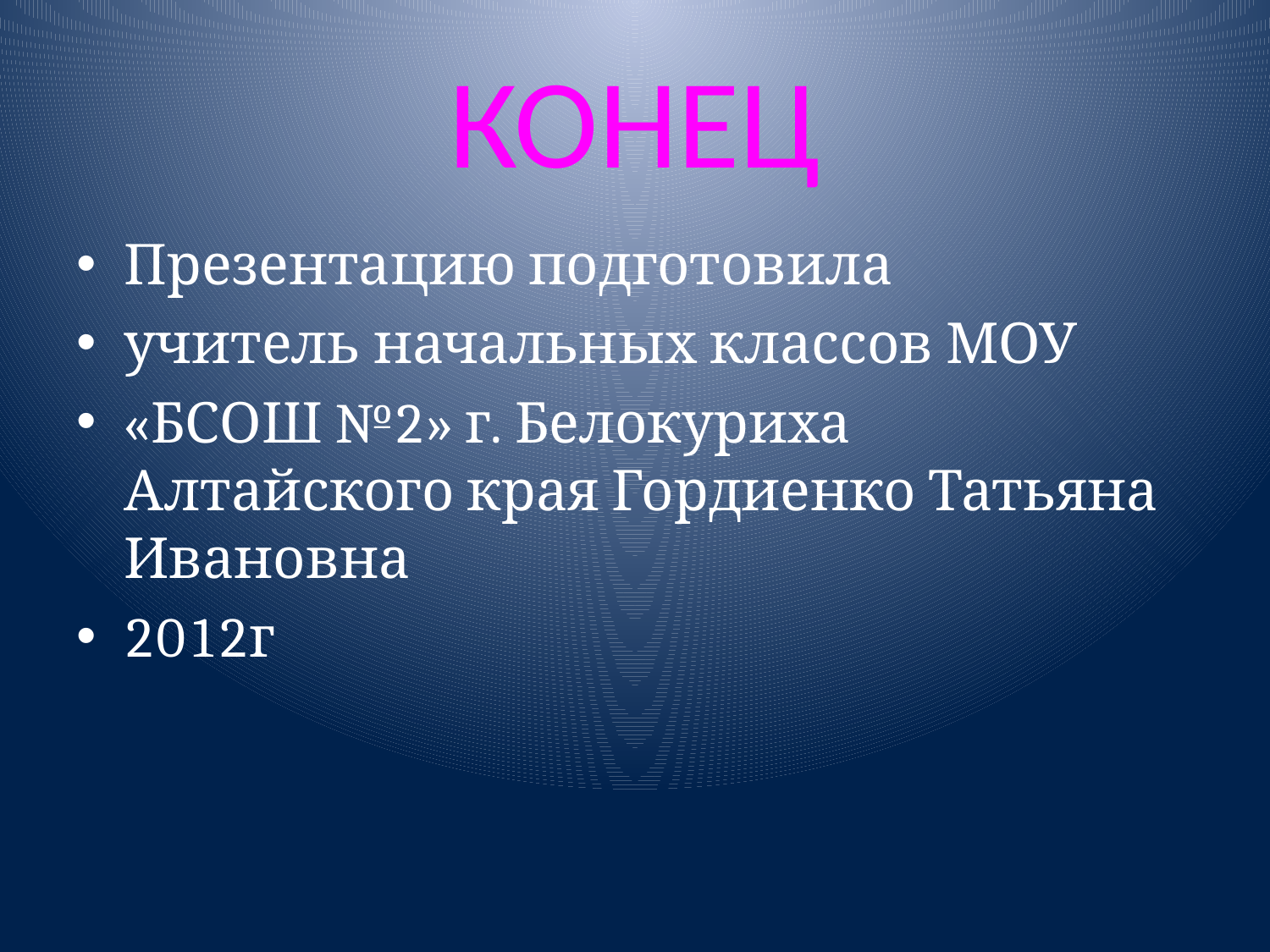

# КОНЕЦ
Презентацию подготовила
учитель начальных классов МОУ
«БСОШ №2» г. Белокуриха Алтайского края Гордиенко Татьяна Ивановна
2012г